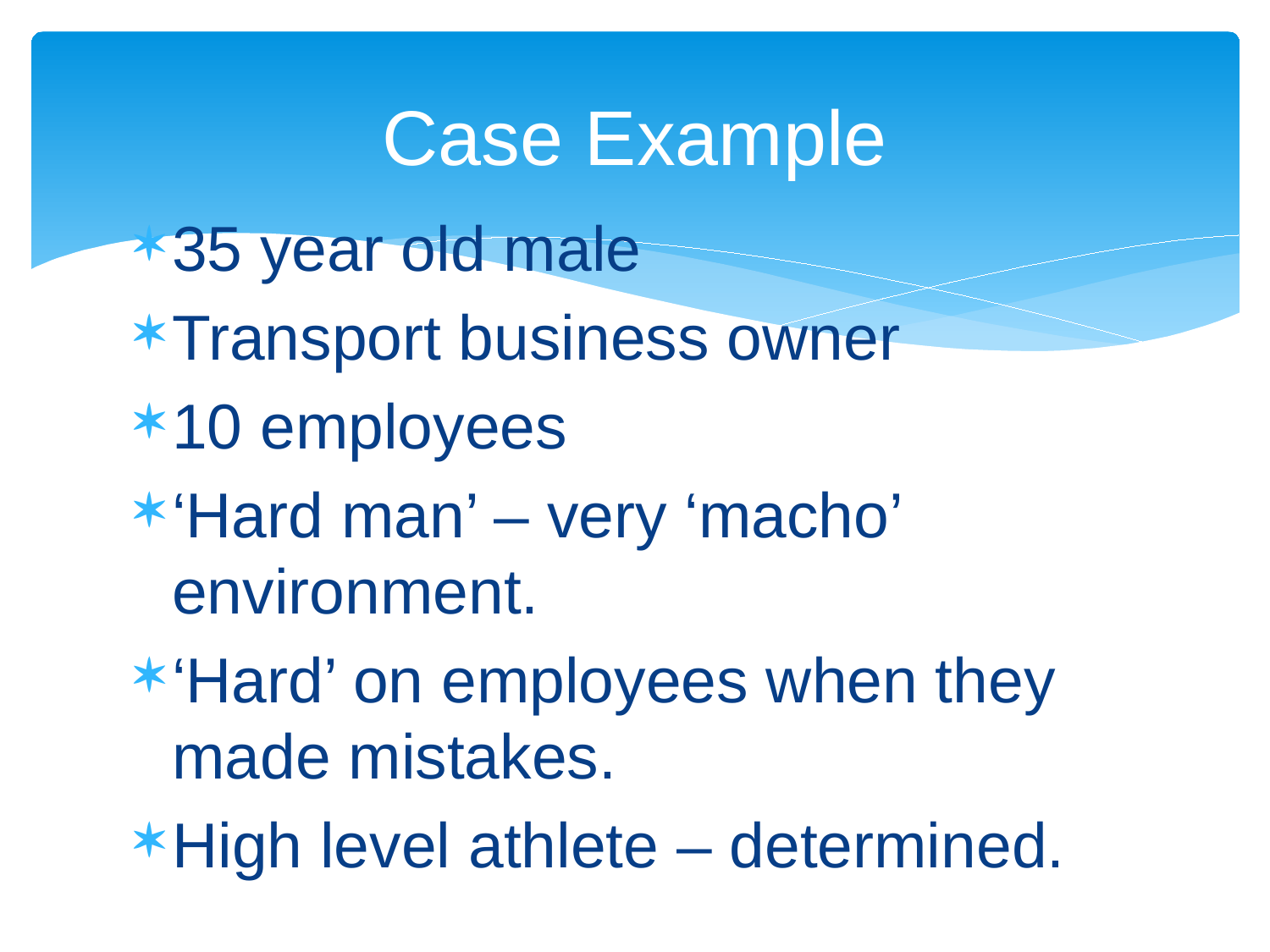

# Case Example
35 year old male
Transport business owner
10 employees
‘Hard man’ – very ‘macho’ environment.
‘Hard’ on employees when they made mistakes.
High level athlete – determined.